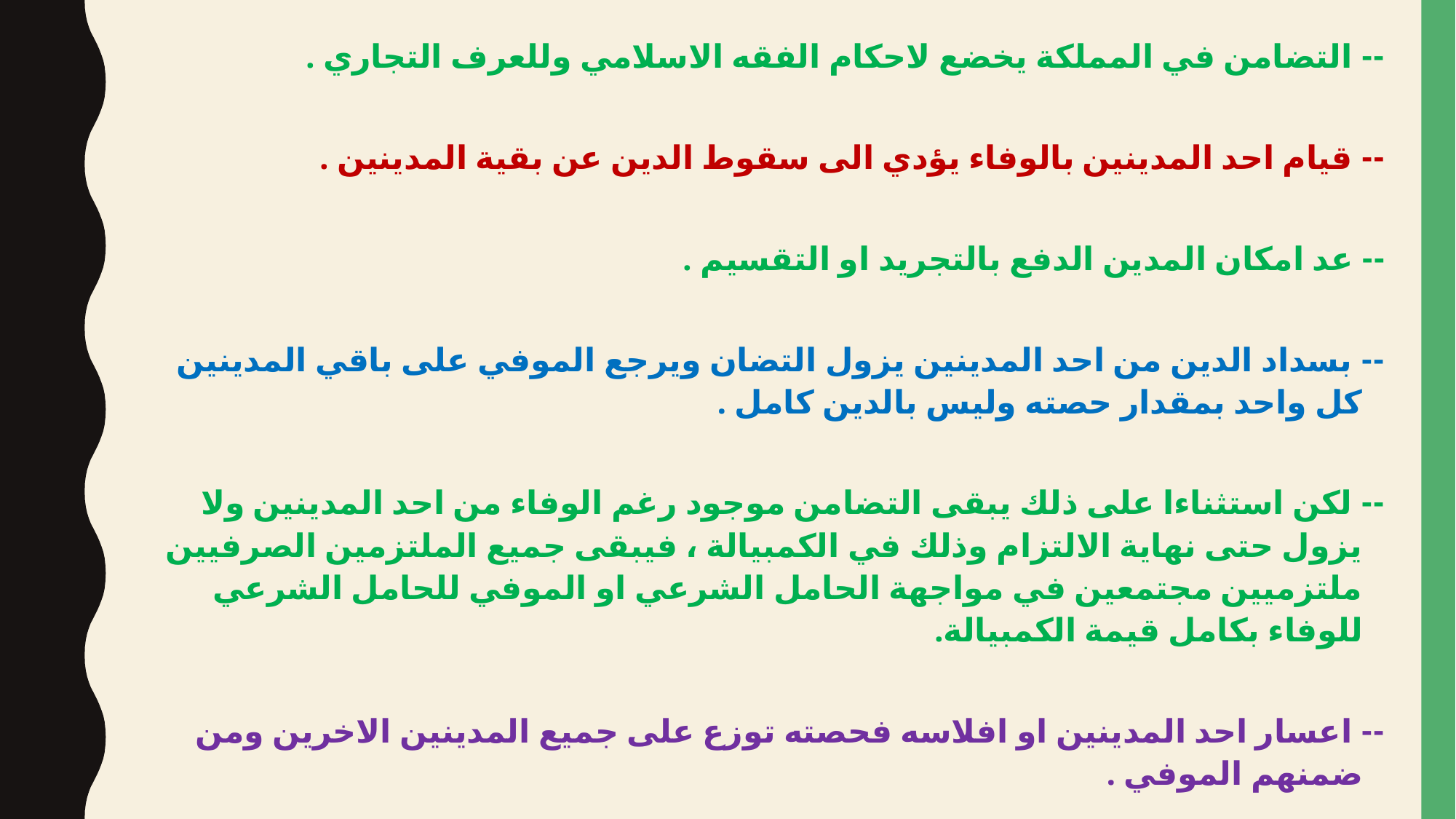

-- التضامن في المملكة يخضع لاحكام الفقه الاسلامي وللعرف التجاري .

-- قيام احد المدينين بالوفاء يؤدي الى سقوط الدين عن بقية المدينين .

-- عد امكان المدين الدفع بالتجريد او التقسيم .

-- بسداد الدين من احد المدينين يزول التضان ويرجع الموفي على باقي المدينين كل واحد بمقدار حصته وليس بالدين كامل .

-- لكن استثناءا على ذلك يبقى التضامن موجود رغم الوفاء من احد المدينين ولا يزول حتى نهاية الالتزام وذلك في الكمبيالة ، فيبقى جميع الملتزمين الصرفيين ملتزميين مجتمعين في مواجهة الحامل الشرعي او الموفي للحامل الشرعي  للوفاء بكامل قيمة الكمبيالة.

-- اعسار احد المدينين او افلاسه فحصته توزع على جميع المدينين الاخرين ومن ضمنهم الموفي .